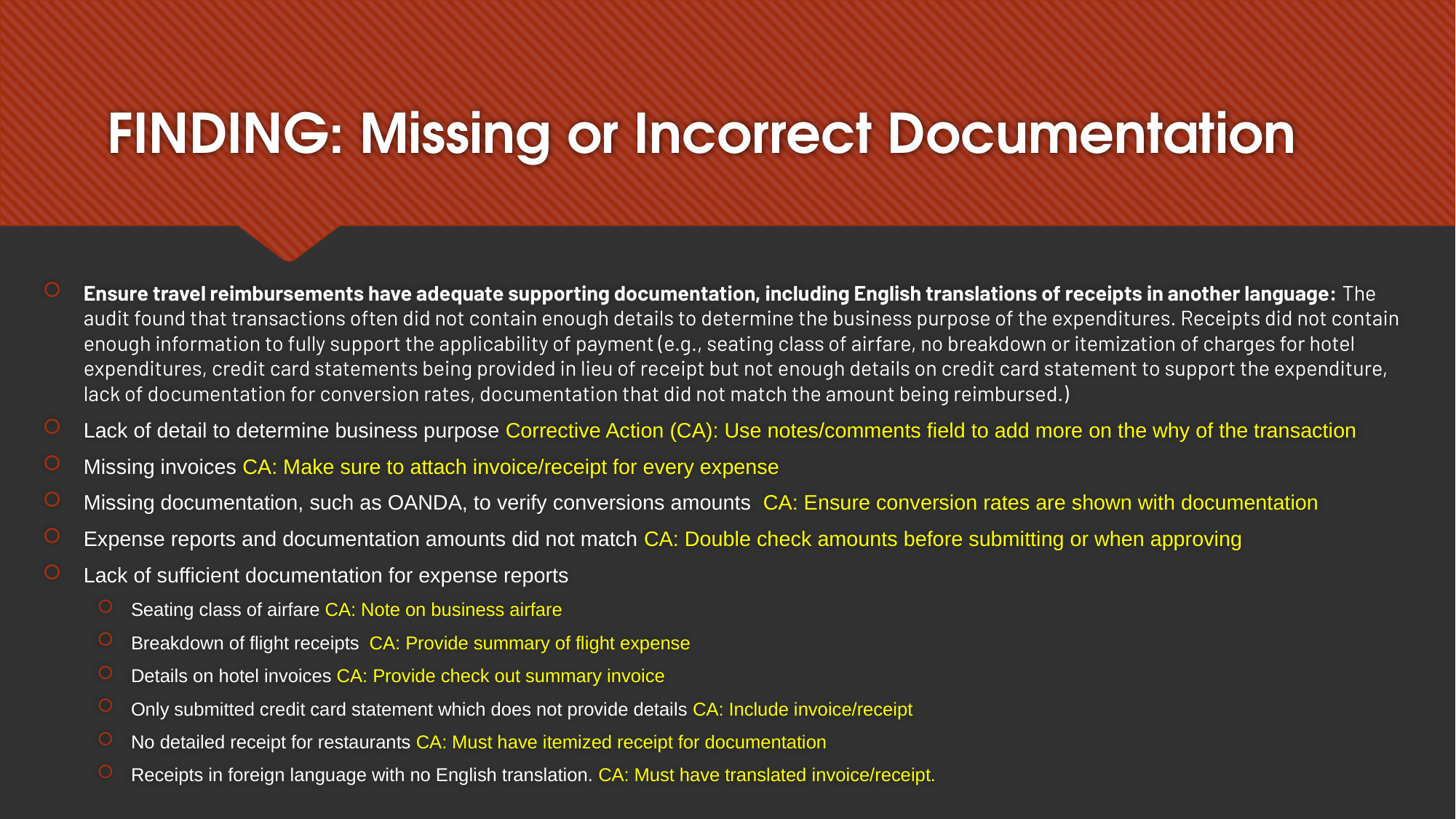

# FINDING: Missing or Incorrect Documentation

Ensure travel reimbursements have adequate supporting documentation, including English translations of receipts in another language: The audit found that transactions often did not contain enough details to determine the business purpose of the expenditures. Receipts did not contain enough information to fully support the applicability of payment (e.g., seating class of airfare, no breakdown or itemization of charges for hotel expenditures, credit card statements being provided in lieu of receipt but not enough details on credit card statement to support the expenditure, lack of documentation for conversion rates, documentation that did not match the amount being reimbursed.)
Lack of detail to determine business purpose Corrective Action (CA): Use notes/comments field to add more on the why of the transaction
Missing invoices CA: Make sure to attach invoice/receipt for every expense
Missing documentation, such as OANDA, to verify conversions amounts  CA: Ensure conversion rates are shown with documentation
Expense reports and documentation amounts did not match CA: Double check amounts before submitting or when approving
Lack of sufficient documentation for expense reports
Seating class of airfare CA: Note on business airfare
Breakdown of flight receipts  CA: Provide summary of flight expense
Details on hotel invoices CA: Provide check out summary invoice
Only submitted credit card statement which does not provide details CA: Include invoice/receipt
No detailed receipt for restaurants CA: Must have itemized receipt for documentation
Receipts in foreign language with no English translation. CA: Must have translated invoice/receipt.